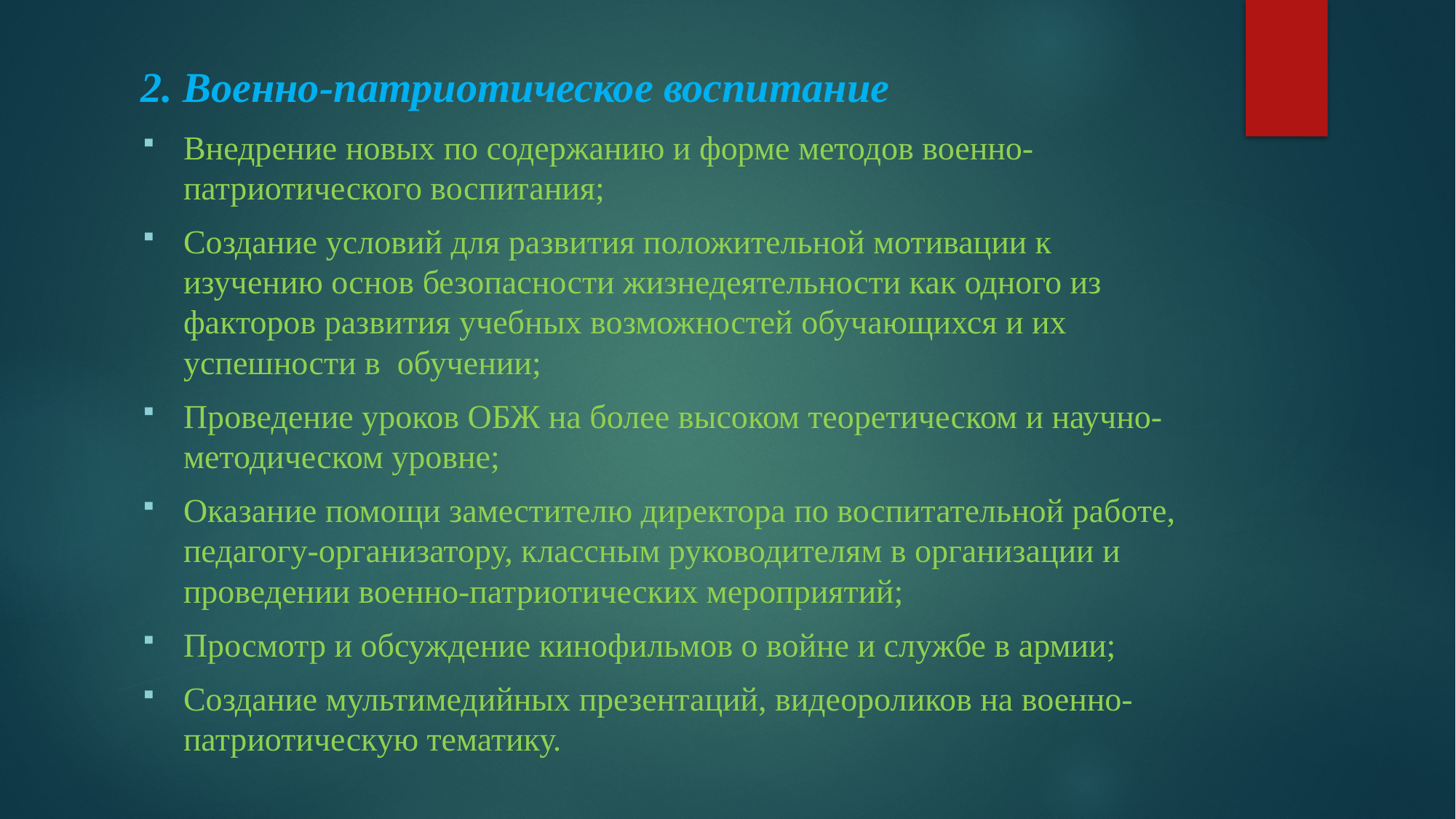

# 2. Военно-патриотическое воспитание
Внедрение новых по содержанию и форме методов военно-патриотического воспитания;
Создание условий для развития положительной мотивации к изучению основ безопасности жизнедеятельности как одного из факторов развития учебных возможностей обучающихся и их успешности в  обучении;
Проведение уроков ОБЖ на более высоком теоретическом и научно-методическом уровне;
Оказание помощи заместителю директора по воспитательной работе, педагогу-организатору, классным руководителям в организации и проведении военно-патриотических мероприятий;
Просмотр и обсуждение кинофильмов о войне и службе в армии;
Создание мультимедийных презентаций, видеороликов на военно-патриотическую тематику.